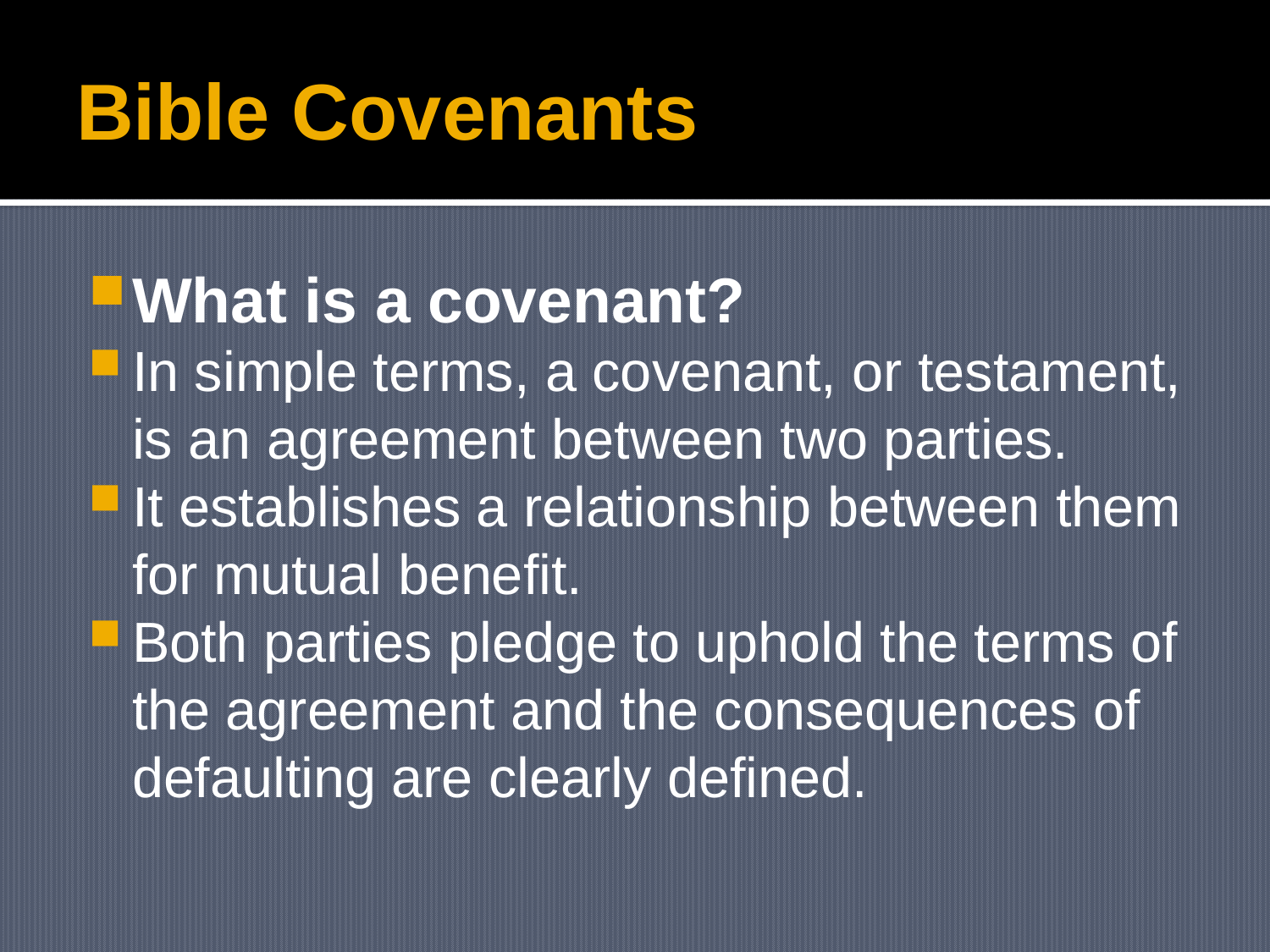

# Bible Covenants
What is a covenant?
In simple terms, a covenant, or testament, is an agreement between two parties.
It establishes a relationship between them for mutual benefit.
Both parties pledge to uphold the terms of the agreement and the consequences of defaulting are clearly defined.